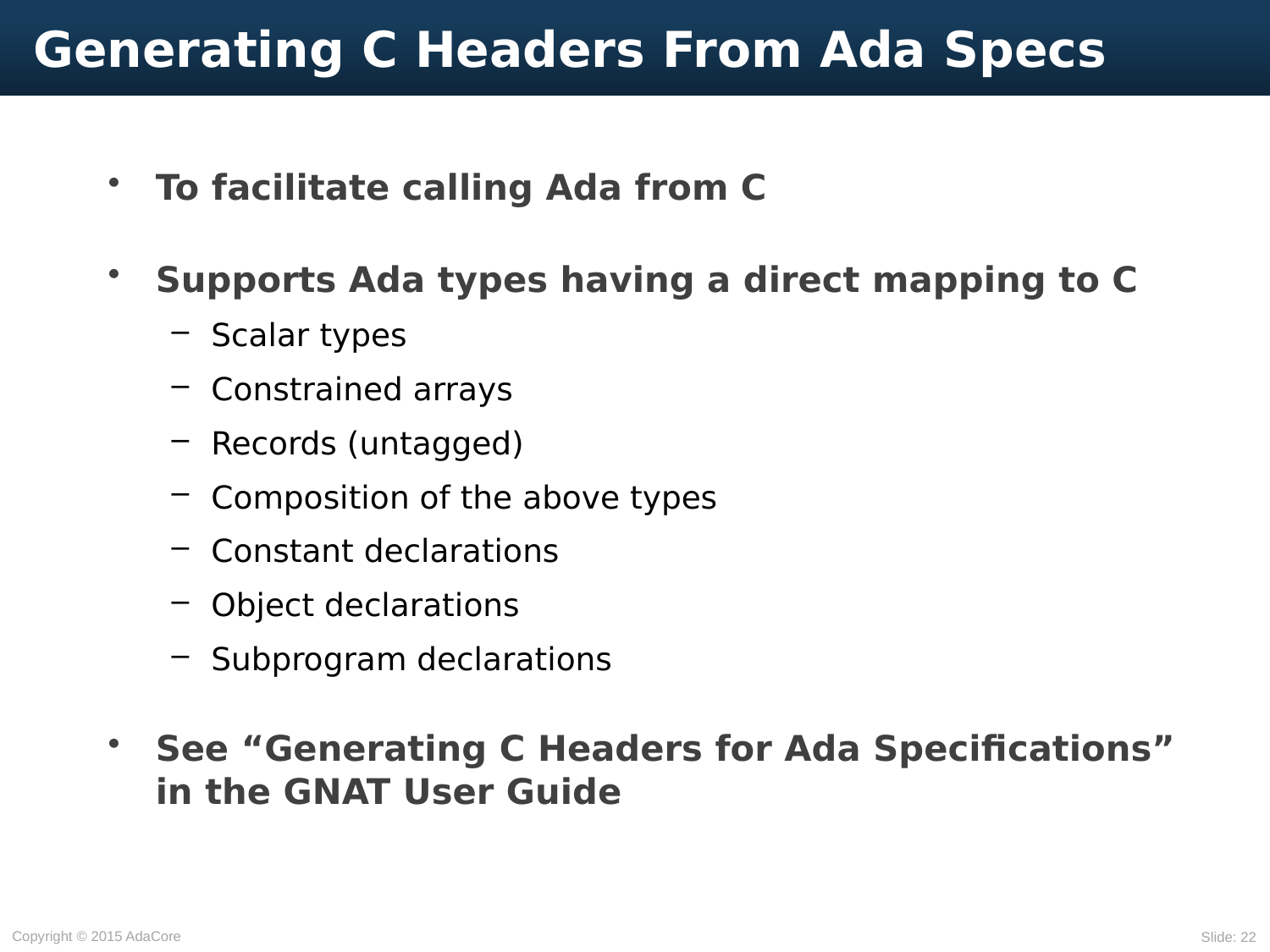

# Generating C Headers From Ada Specs
To facilitate calling Ada from C
Supports Ada types having a direct mapping to C
Scalar types
Constrained arrays
Records (untagged)
Composition of the above types
Constant declarations
Object declarations
Subprogram declarations
See “Generating C Headers for Ada Speciﬁcations” in the GNAT User Guide